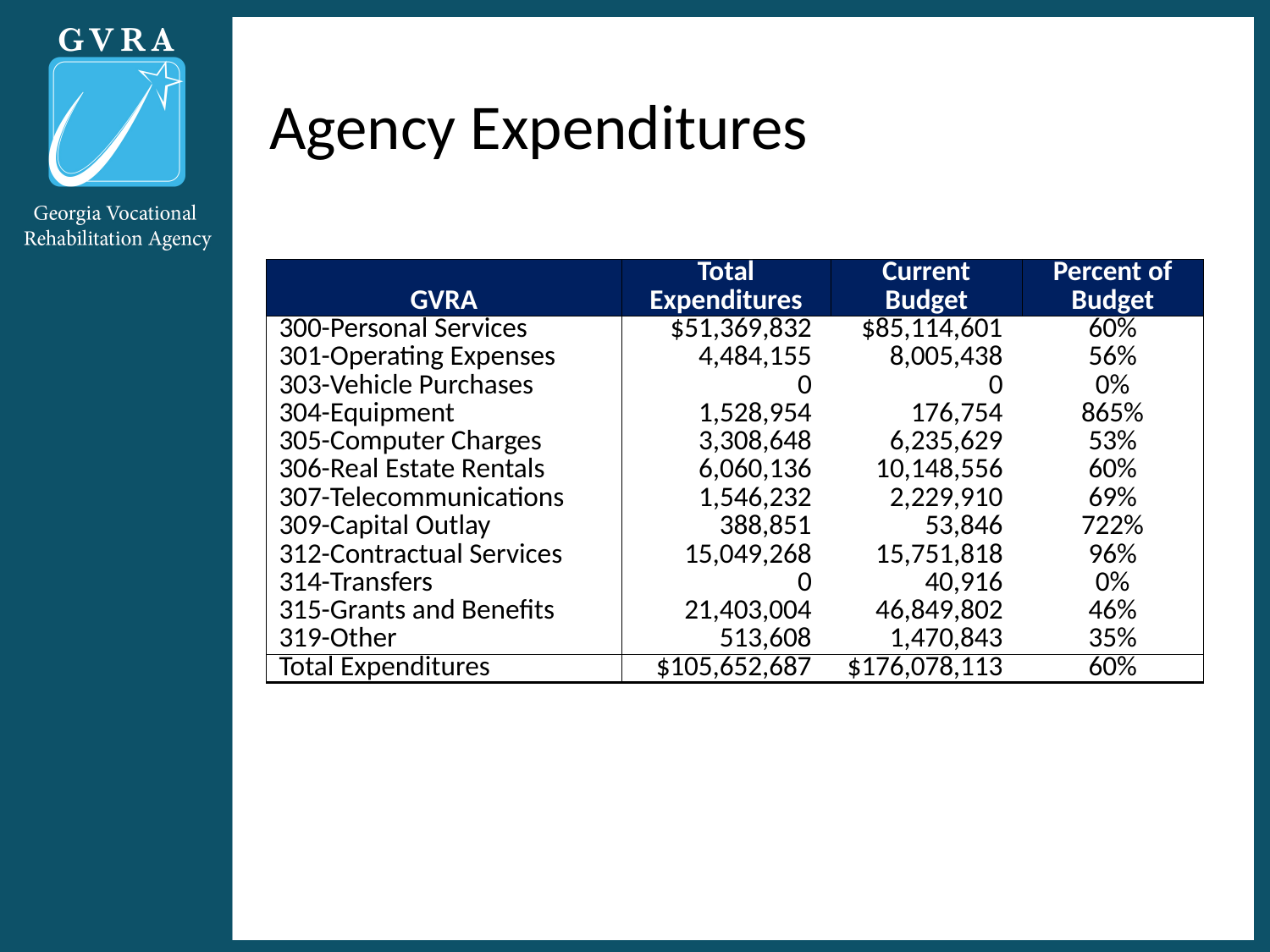

# Agency Expenditures
| GVRA | Total Expenditures | Current Budget | Percent of Budget |
| --- | --- | --- | --- |
| 300-Personal Services | $51,369,832 | $85,114,601 | 60% |
| 301-Operating Expenses | 4,484,155 | 8,005,438 | 56% |
| 303-Vehicle Purchases | 0 | 0 | 0% |
| 304-Equipment | 1,528,954 | 176,754 | 865% |
| 305-Computer Charges | 3,308,648 | 6,235,629 | 53% |
| 306-Real Estate Rentals | 6,060,136 | 10,148,556 | 60% |
| 307-Telecommunications | 1,546,232 | 2,229,910 | 69% |
| 309-Capital Outlay | 388,851 | 53,846 | 722% |
| 312-Contractual Services | 15,049,268 | 15,751,818 | 96% |
| 314-Transfers | 0 | 40,916 | 0% |
| 315-Grants and Benefits | 21,403,004 | 46,849,802 | 46% |
| 319-Other | 513,608 | 1,470,843 | 35% |
| Total Expenditures | $105,652,687 | $176,078,113 | 60% |